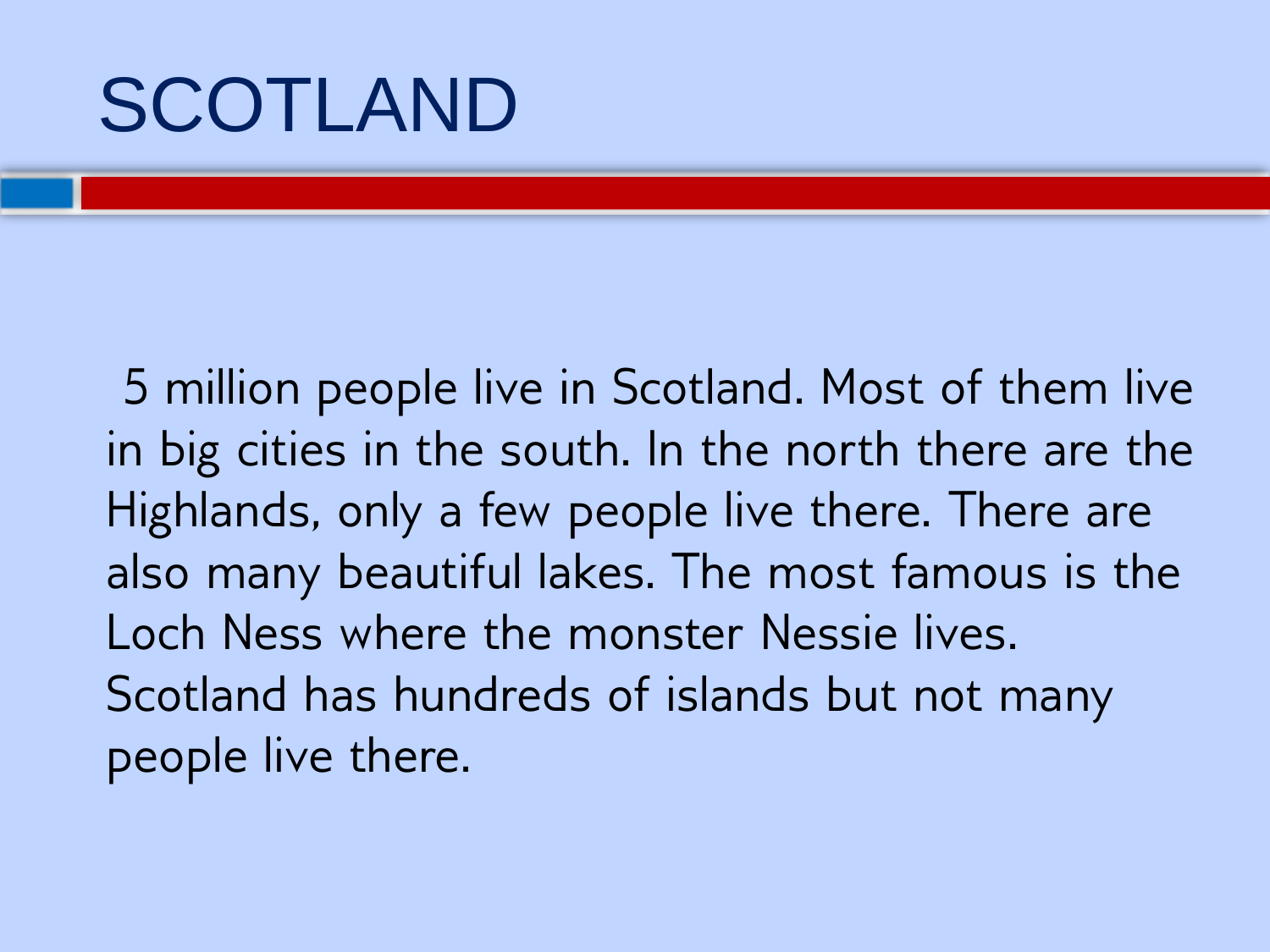

# SCOTLAND
    5 million people live in Scotland. Most of them live in big cities in the south. In the north there are the Highlands, only a few people live there. There are also many beautiful lakes. The most famous is the Loch Ness where the monster Nessie lives. Scotland has hundreds of islands but not many people live there.